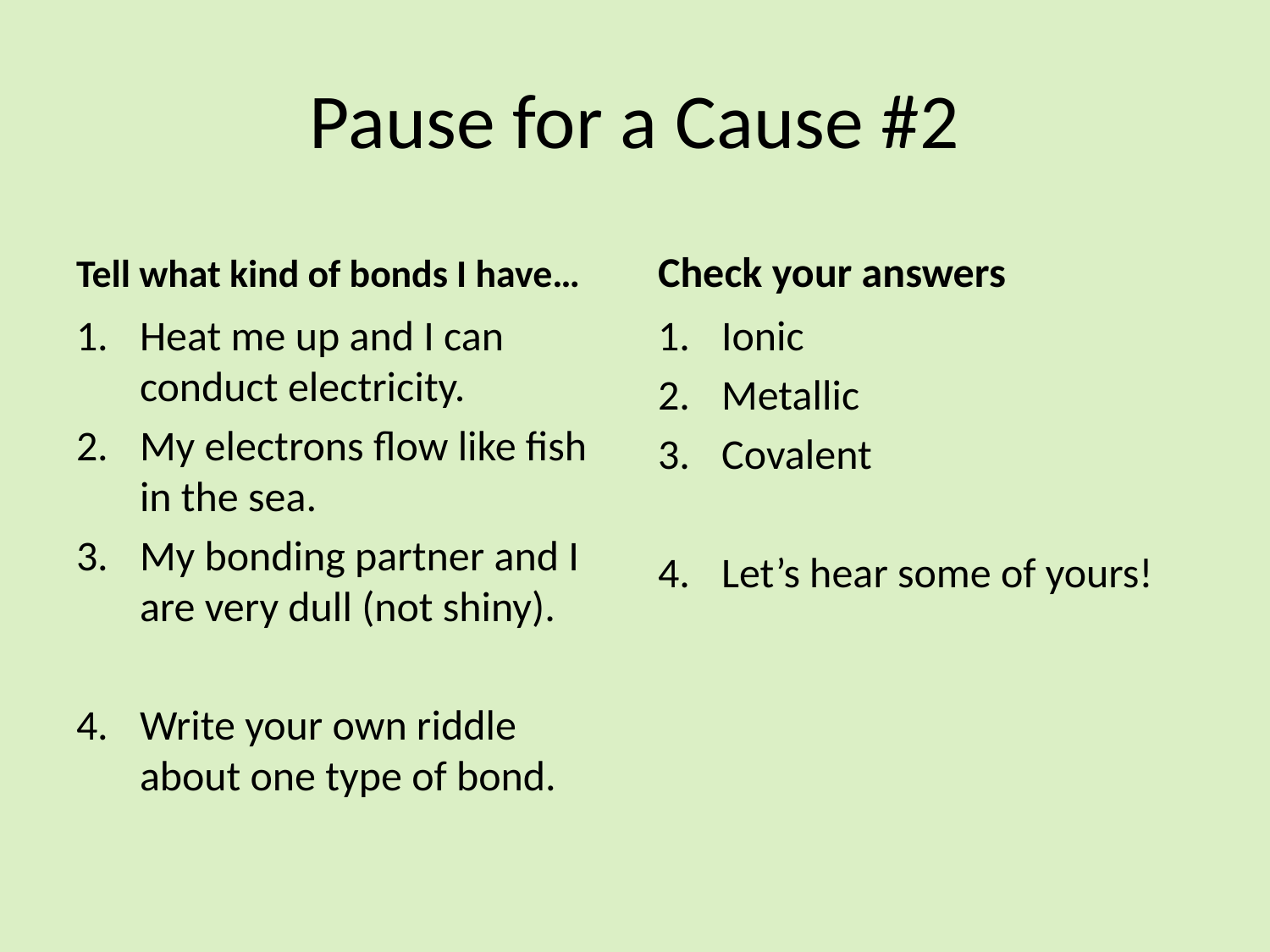

# Pause for a Cause #2
Tell what kind of bonds I have…
Check your answers
Heat me up and I can conduct electricity.
My electrons flow like fish in the sea.
My bonding partner and I are very dull (not shiny).

Write your own riddle about one type of bond.
Ionic
Metallic
Covalent

Let’s hear some of yours!